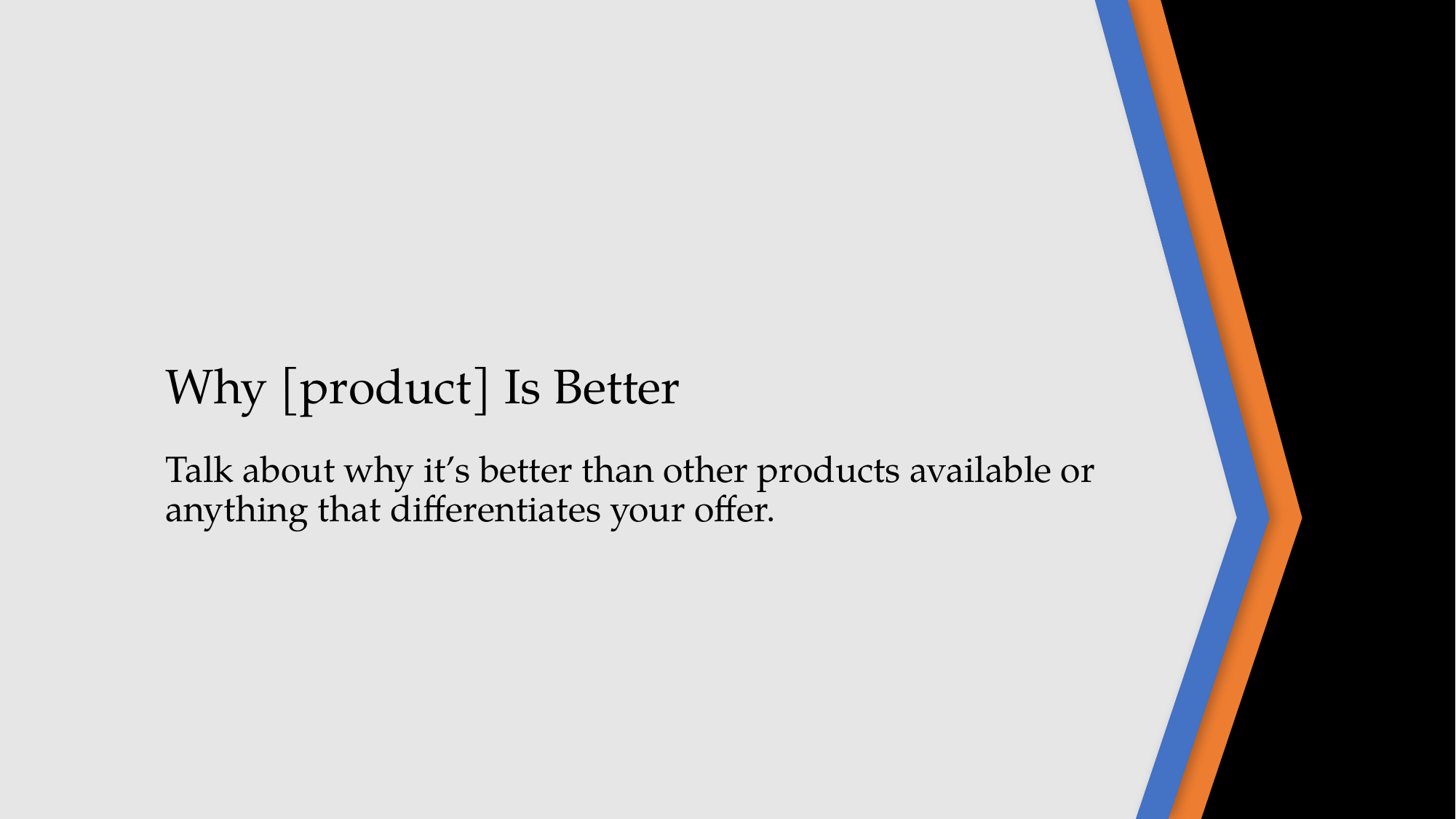

# Why [product] Is Better
Talk about why it’s better than other products available or anything that differentiates your offer.